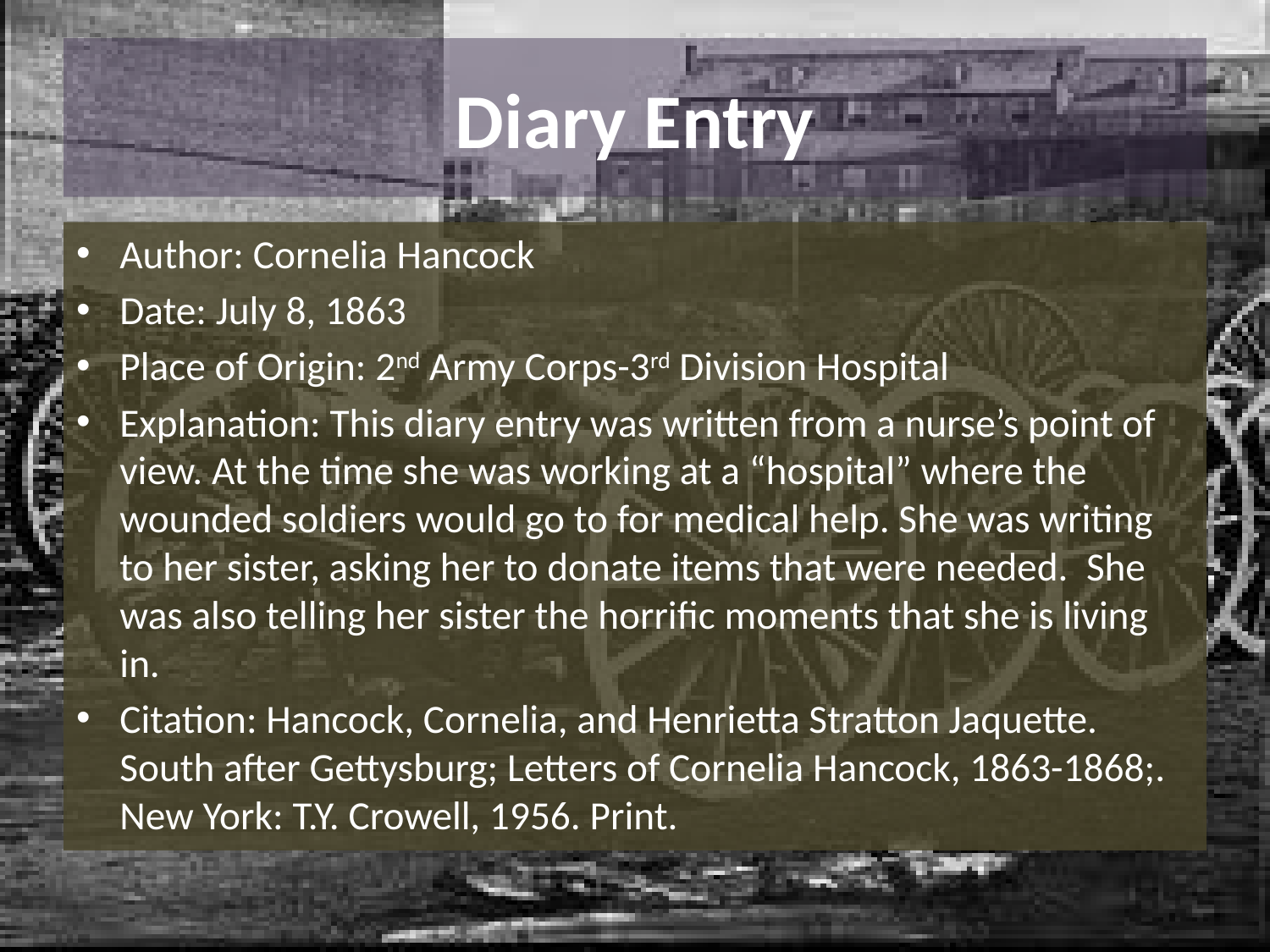

# Diary Entry
Author: Cornelia Hancock
Date: July 8, 1863
Place of Origin: 2nd Army Corps-3rd Division Hospital
Explanation: This diary entry was written from a nurse’s point of view. At the time she was working at a “hospital” where the wounded soldiers would go to for medical help. She was writing to her sister, asking her to donate items that were needed.  She was also telling her sister the horrific moments that she is living in.
Citation: Hancock, Cornelia, and Henrietta Stratton Jaquette. South after Gettysburg; Letters of Cornelia Hancock, 1863-1868;. New York: T.Y. Crowell, 1956. Print.